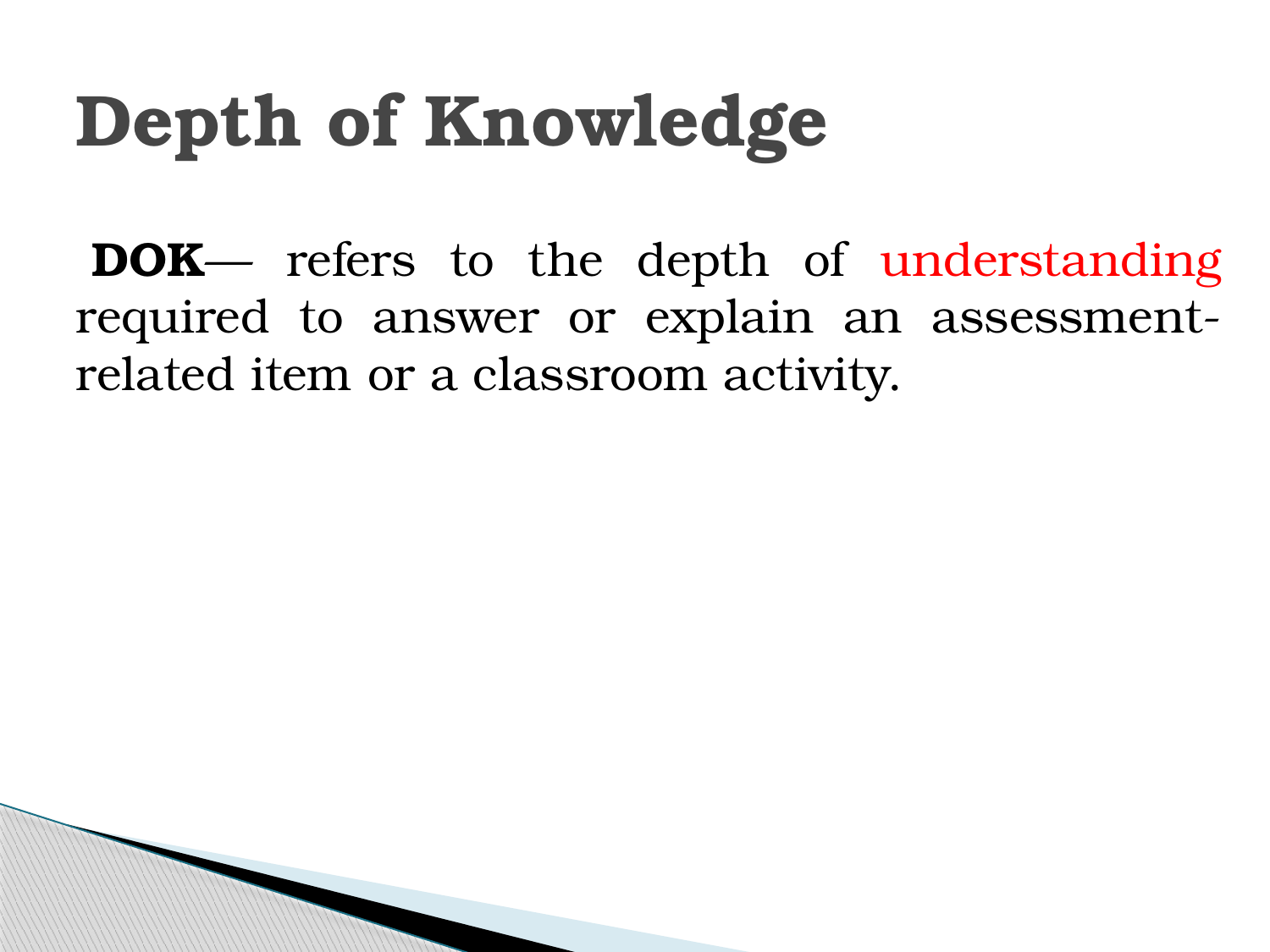

# Depth of Knowledge
 DOK— refers to the depth of understanding required to answer or explain an assessment-related item or a classroom activity.